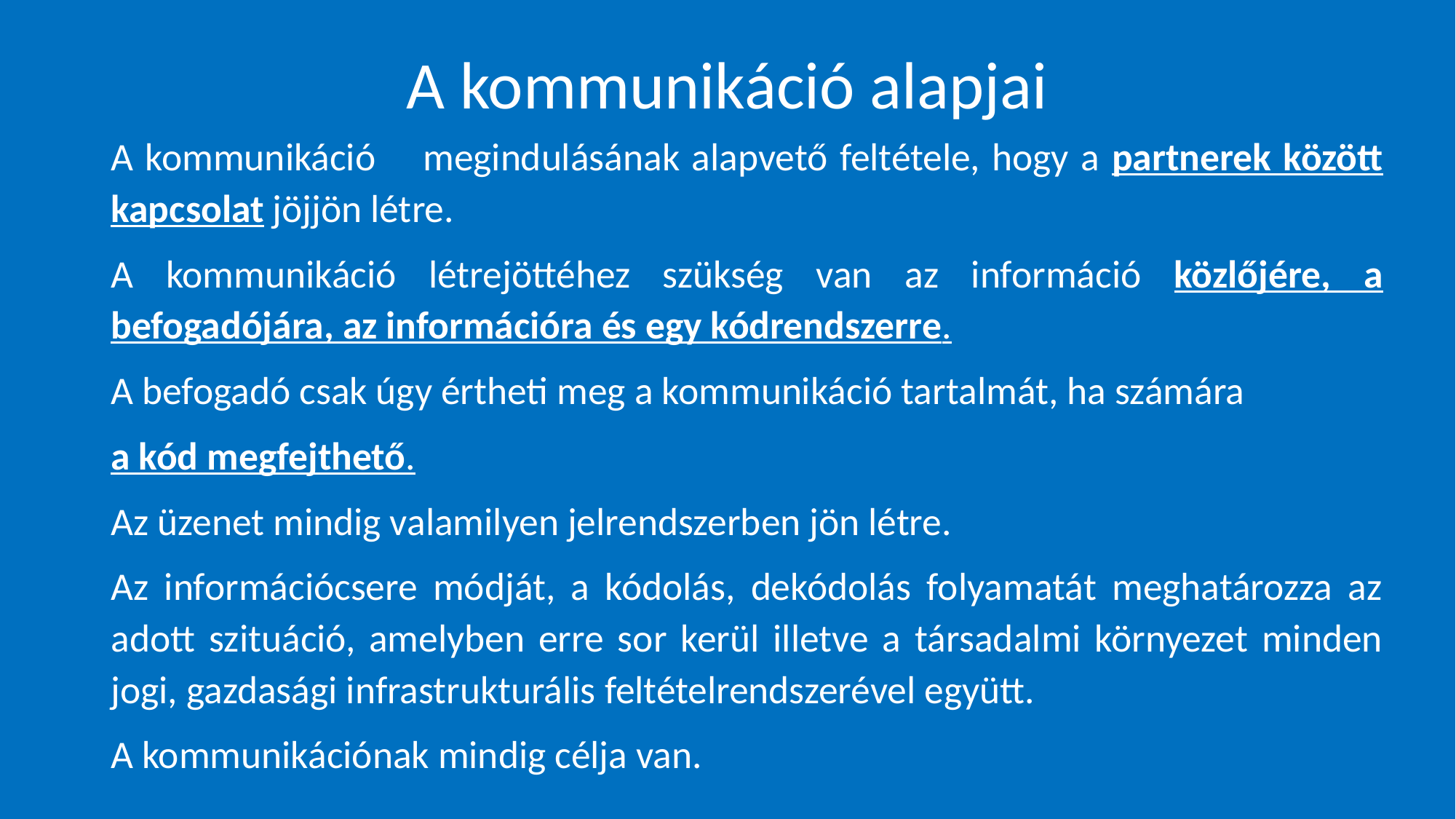

# A kommunikáció alapjai
A kommunikáció    megindulásának alapvető feltétele, hogy a partnerek között kapcsolat jöjjön létre.
A kommunikáció létrejöttéhez szükség van az információ közlőjére, a befogadójára, az információra és egy kódrendszerre.
A befogadó csak úgy értheti meg a kommunikáció tartalmát, ha számára
a kód megfejthető.
Az üzenet mindig valamilyen jelrendszerben jön létre.
Az információcsere módját, a kódolás, dekódolás folyamatát meghatározza az adott szituáció, amelyben erre sor kerül illetve a társadalmi környezet minden jogi, gazdasági infrastrukturális feltételrendszerével együtt.
A kommunikációnak mindig célja van.